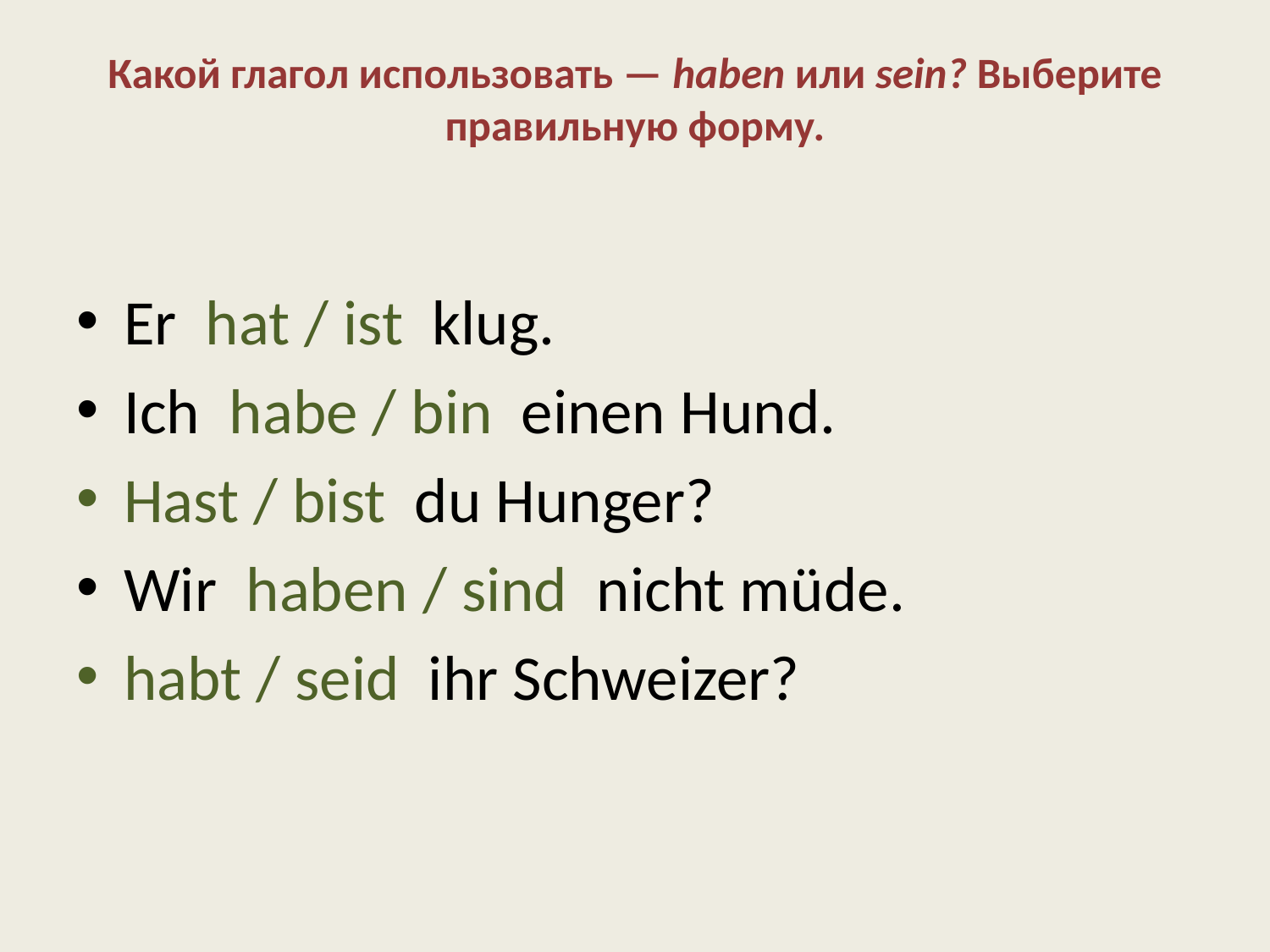

# Какой глагол использовать — haben или sein? Выберите правильную форму.
Er  hat / ist  klug.
Ich  habe / bin  einen Hund.
Hast / bist  du Hunger?
Wir  haben / sind  nicht müde.
habt / seid  ihr Schweizer?